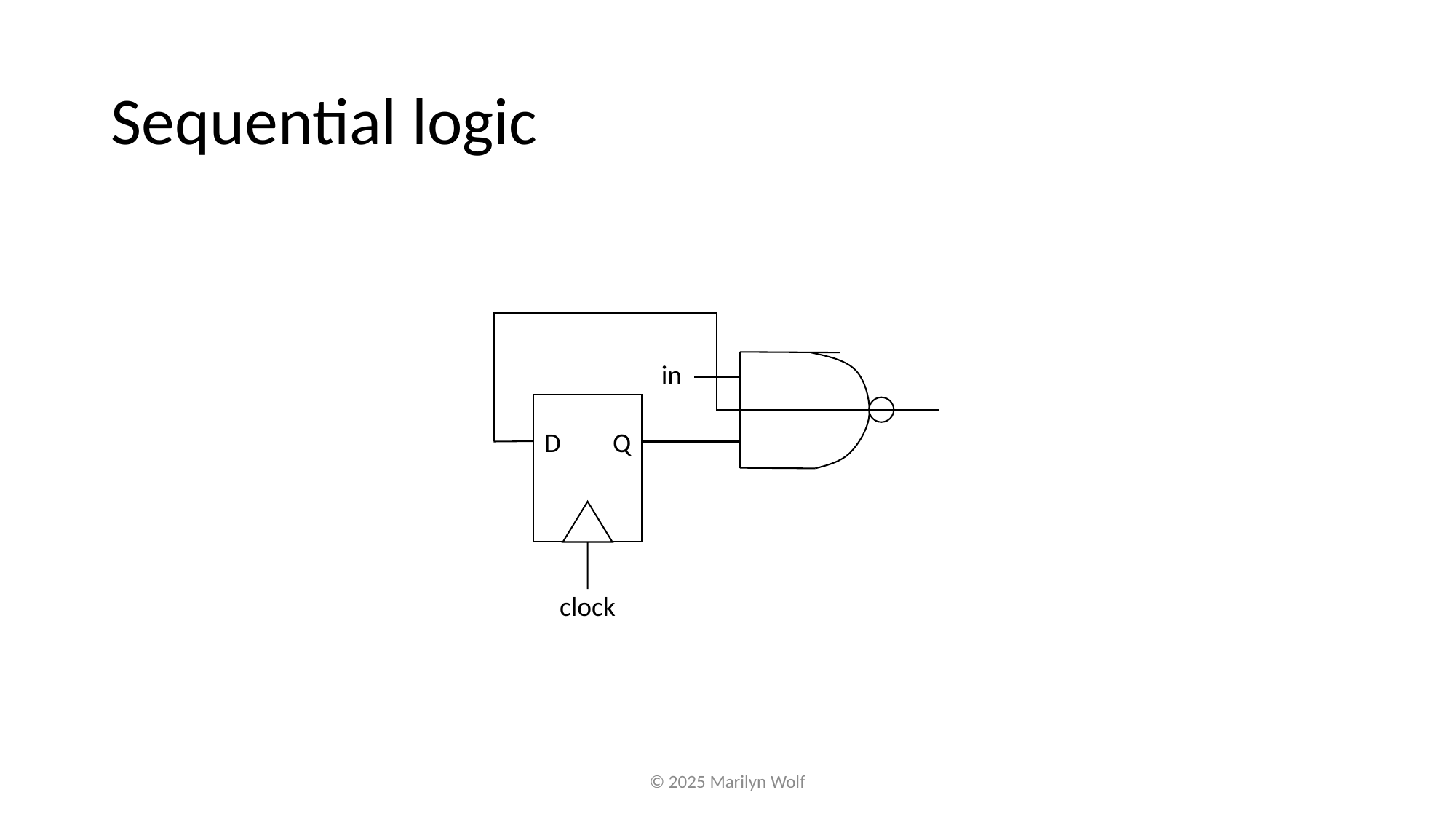

# Sequential logic
in

D
Q

clock
© 2025 Marilyn Wolf